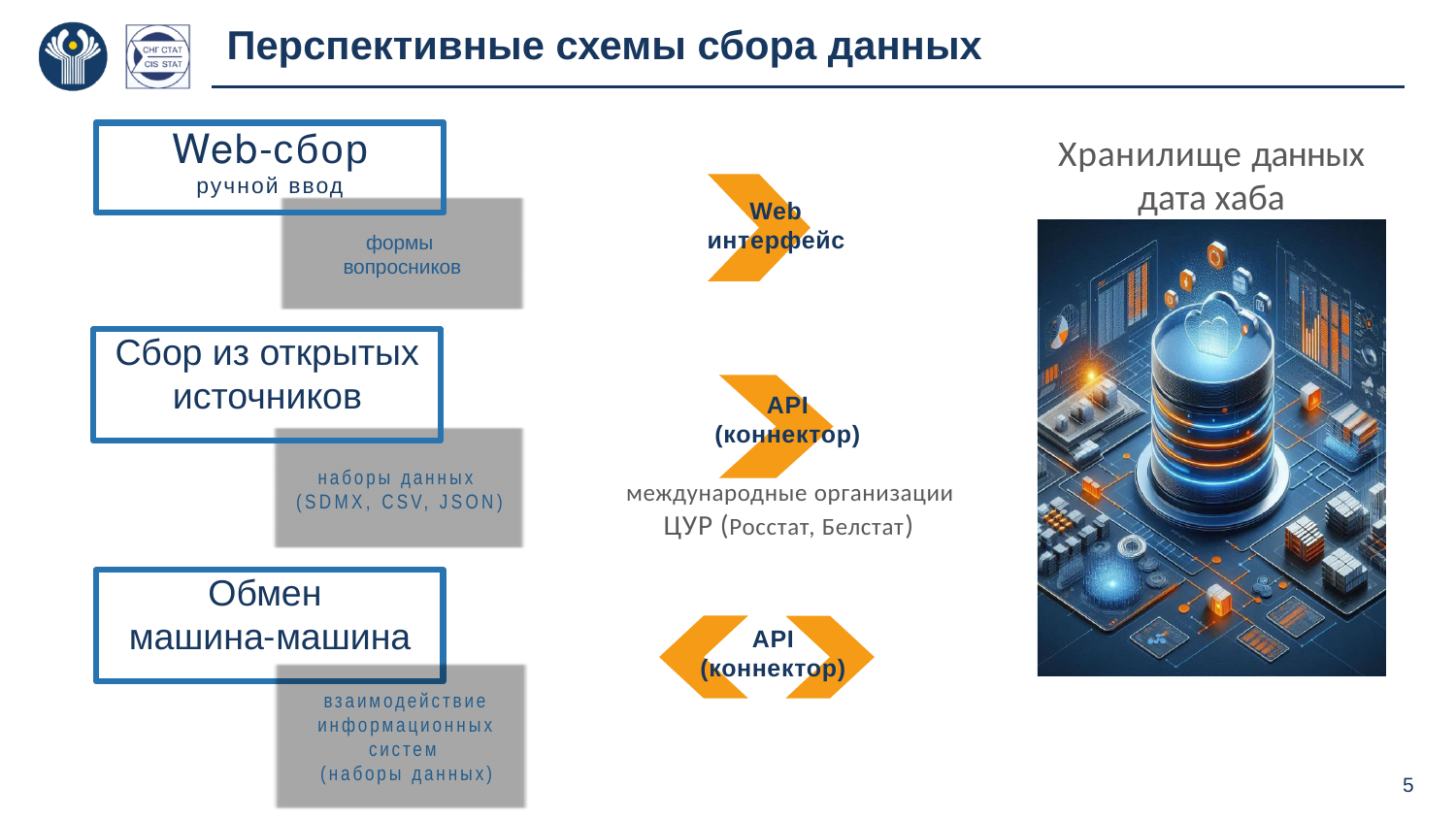

# Перспективные схемы сбора данных
Web-сбор
ручной ввод

формы
вопросников
Хранилище данных
дата хаба

Web интерфейс

Сбор из открытых источников

наборы данных
(SDMX, CSV, JSON)

API
(коннектор)
международные организации
ЦУР (Росстат, Белстат)
Обмен
машина-машина

взаимодействие информационных систем
(наборы данных)

API
(коннектор)